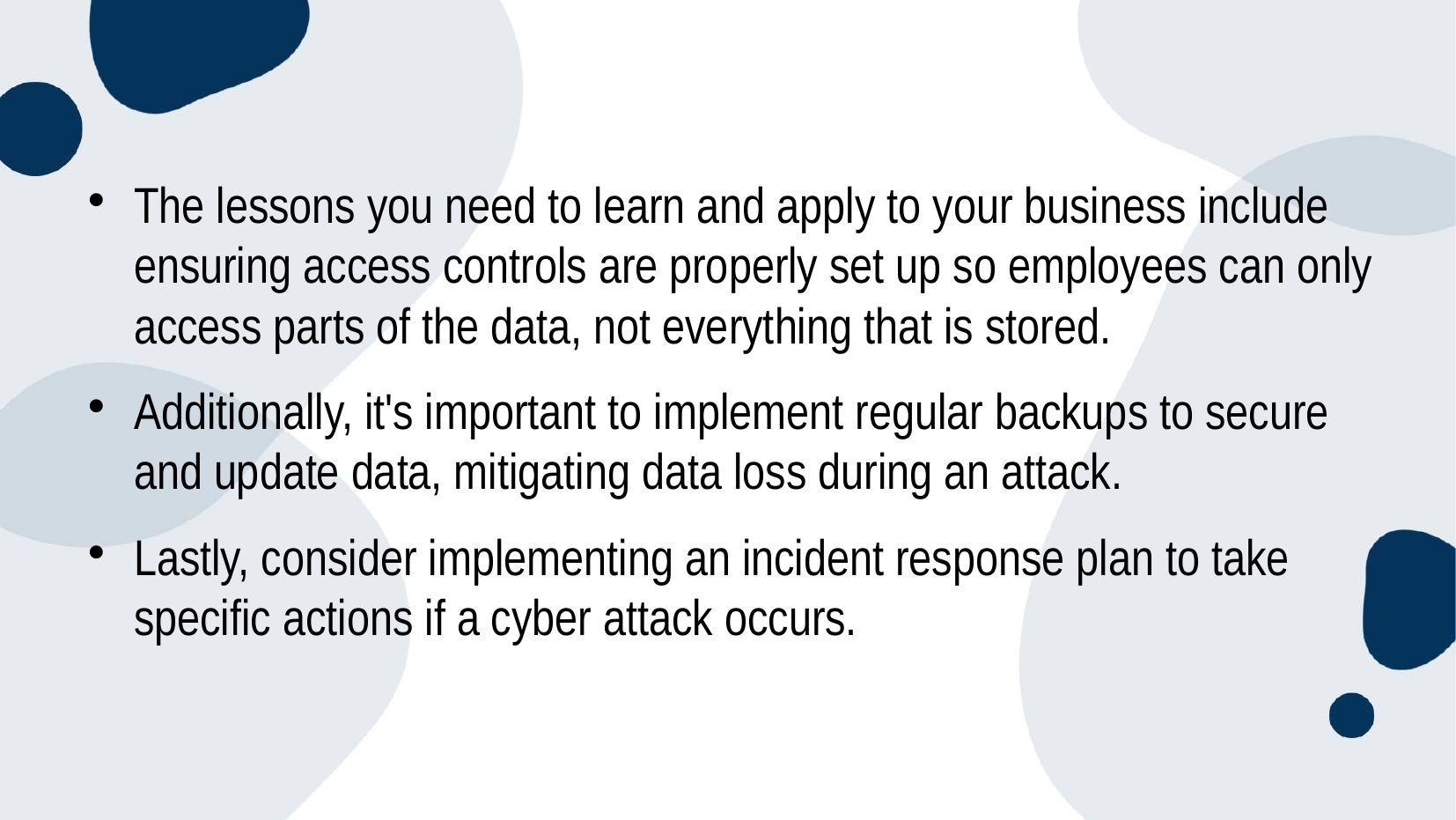

#
The lessons you need to learn and apply to your business include ensuring access controls are properly set up so employees can only access parts of the data, not everything that is stored.
Additionally, it's important to implement regular backups to secure and update data, mitigating data loss during an attack.
Lastly, consider implementing an incident response plan to take specific actions if a cyber attack occurs.